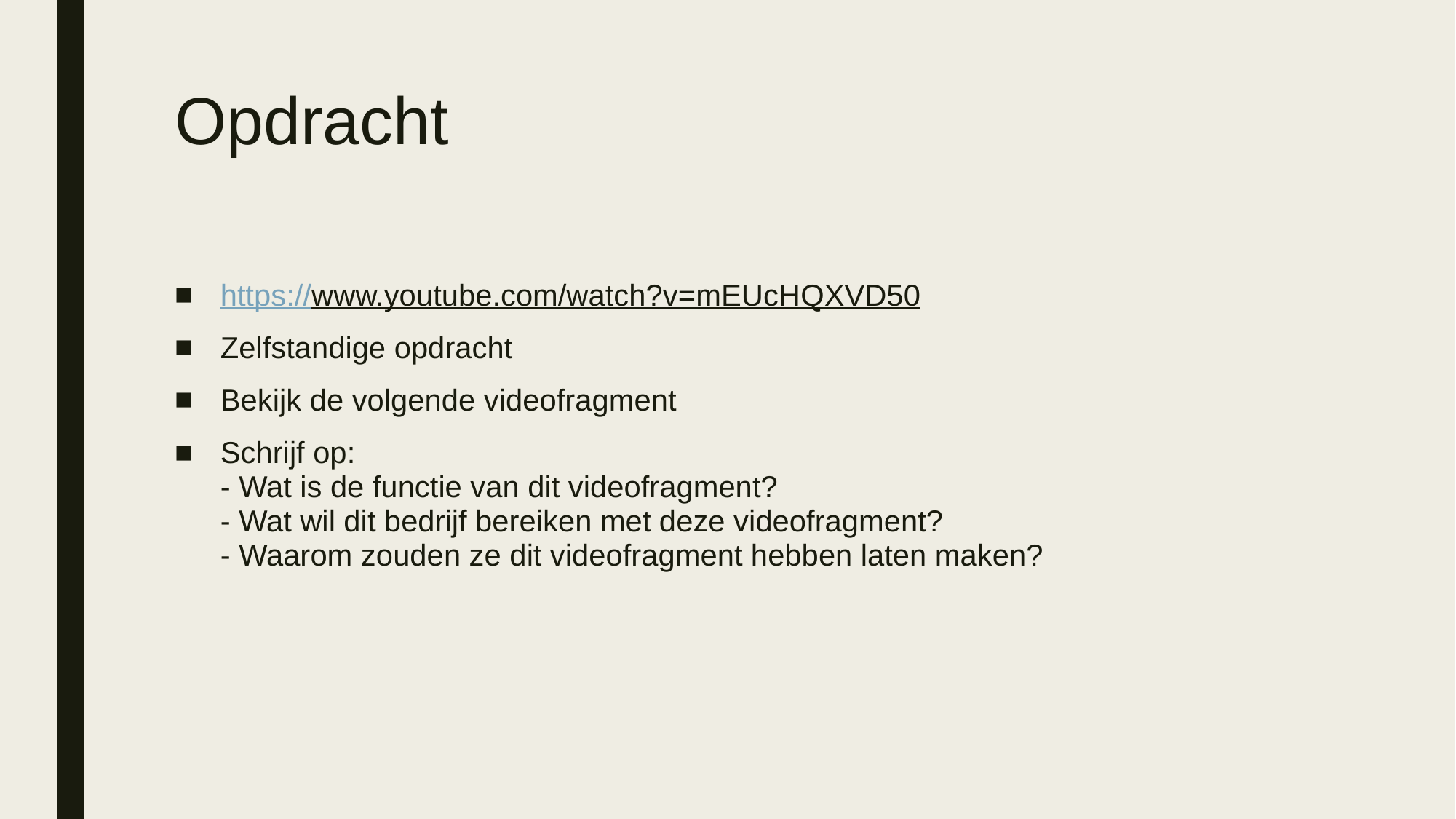

# Opdracht
https://www.youtube.com/watch?v=mEUcHQXVD50
Zelfstandige opdracht
Bekijk de volgende videofragment
Schrijf op:
- Wat is de functie van dit videofragment?
- Wat wil dit bedrijf bereiken met deze videofragment?
- Waarom zouden ze dit videofragment hebben laten maken?